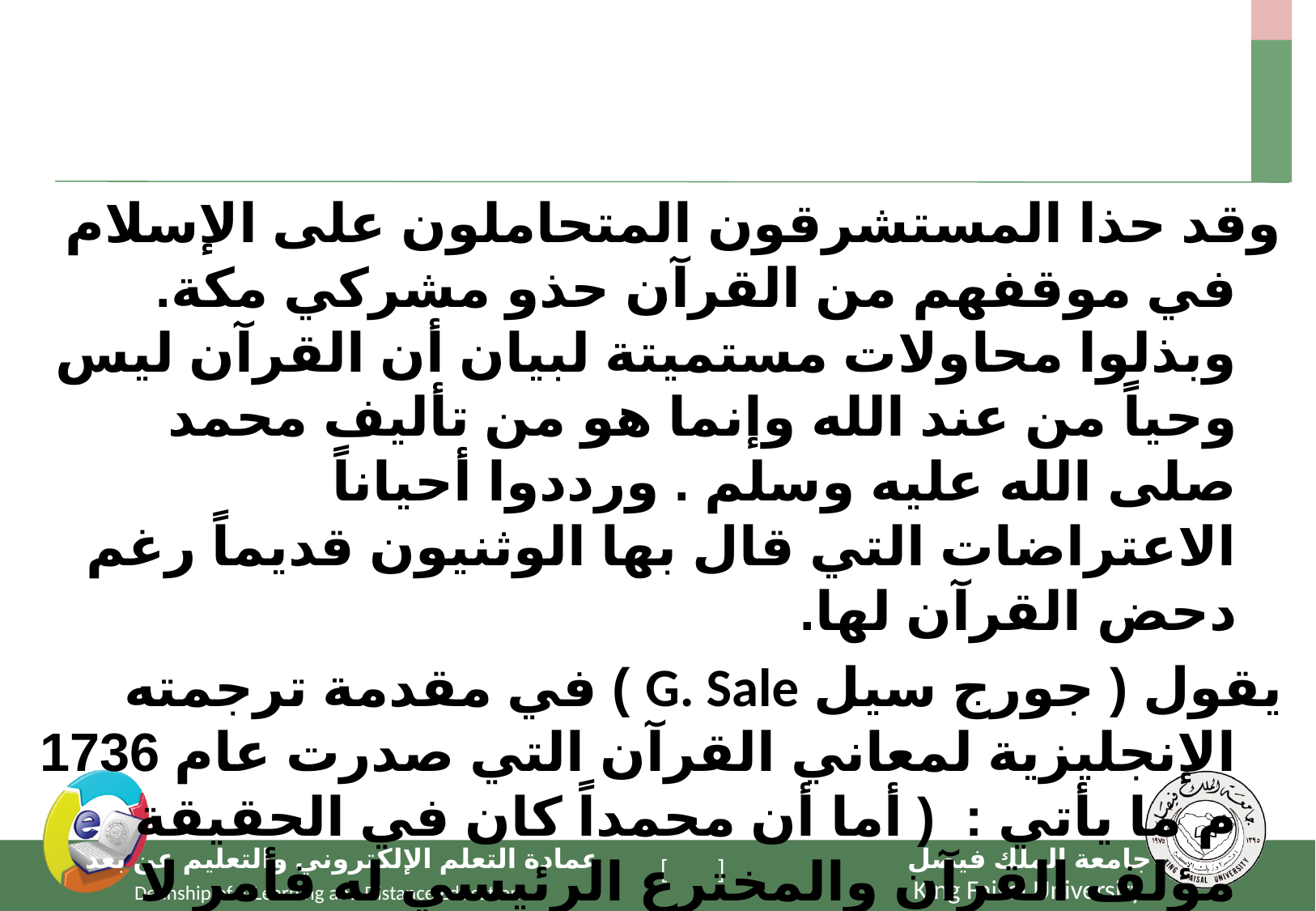

#
وقد حذا المستشرقون المتحاملون على الإسلام في موقفهم من القرآن حذو مشركي مكة. وبذلوا محاولات مستميتة لبيان أن القرآن ليس وحياً من عند الله وإنما هو من تأليف محمد صلى الله عليه وسلم . ورددوا أحياناً الاعتراضات التي قال بها الوثنيون قديماً رغم دحض القرآن لها.
يقول ( جورج سيل G. Sale ) في مقدمة ترجمته الإنجليزية لمعاني القرآن التي صدرت عام 1736 م ما يأتي :  ( أما أن محمداً كان في الحقيقة مؤلف القرآن والمخترع الرئيسي له فأمر لا يقبل الجدل، وإن كان من المرجح ـ مع ذلك ـ أن المعاونة التي حصل عليها من غيره في خطته هذه لم تكن معاونة يسيرة. وهذا واضح في أن مواطنيه لم يتركوا الاعتراض عليه بذلك )